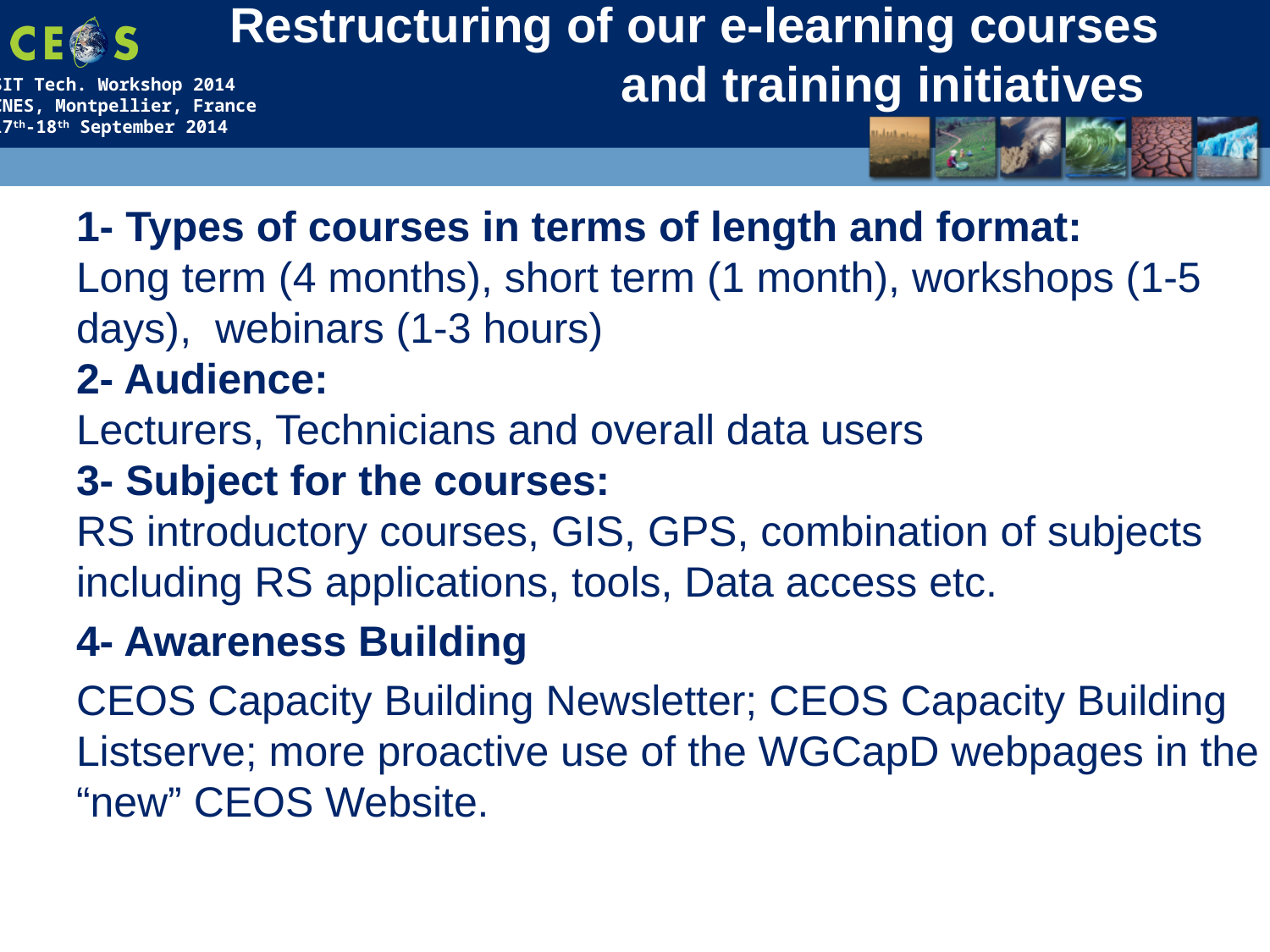

# Restructuring of our e-learning courses and training initiatives

1- Types of courses in terms of length and format:
Long term (4 months), short term (1 month), workshops (1-5 days),  webinars (1-3 hours)
2- Audience:
Lecturers, Technicians and overall data users
3- Subject for the courses:
RS introductory courses, GIS, GPS, combination of subjects including RS applications, tools, Data access etc.
4- Awareness Building
CEOS Capacity Building Newsletter; CEOS Capacity Building Listserve; more proactive use of the WGCapD webpages in the “new” CEOS Website.